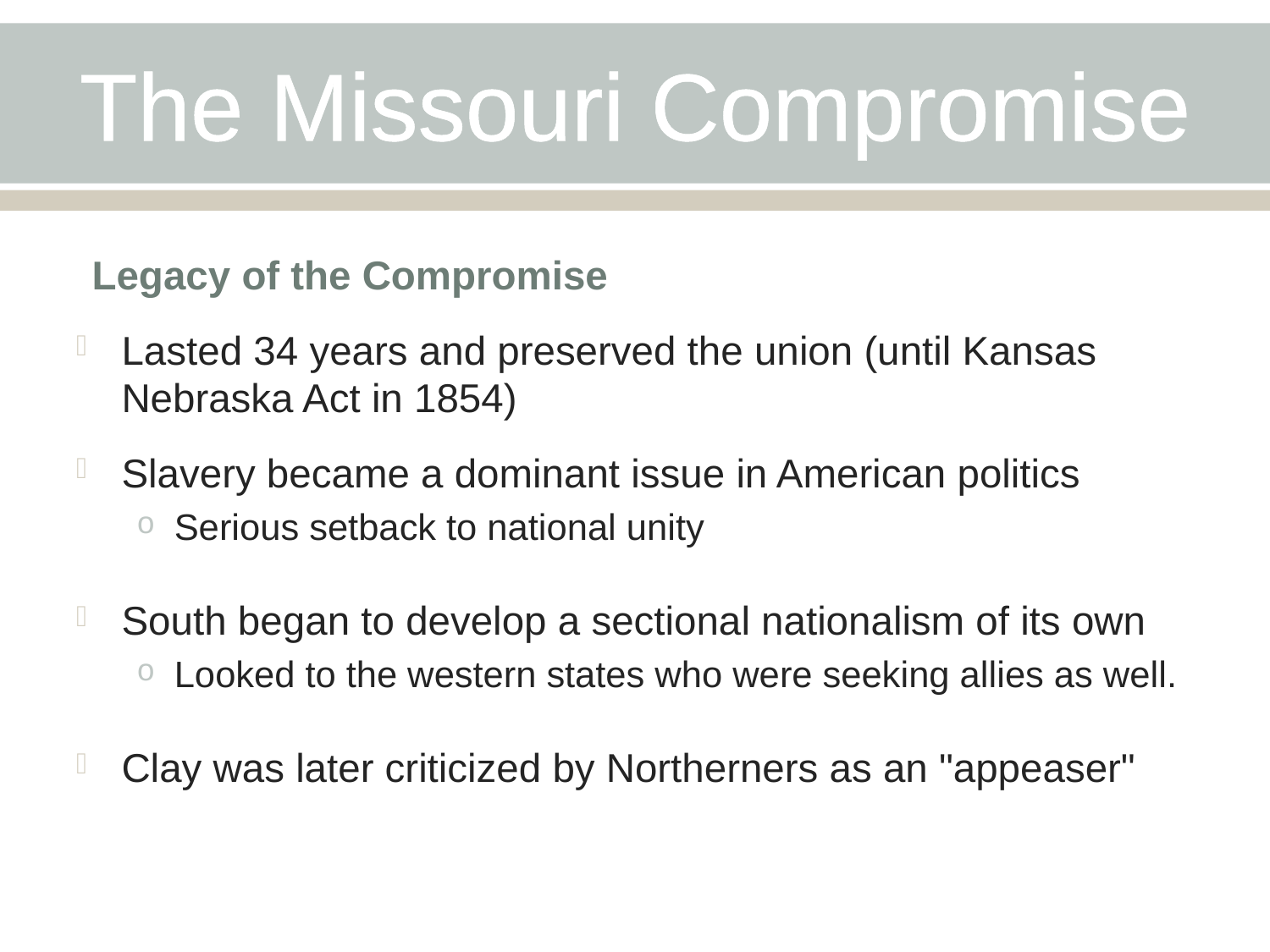

# The Missouri Compromise
Legacy of the Compromise

Lasted 34 years and preserved the union (until Kansas Nebraska Act in 1854)

Slavery became a dominant issue in American politics
Serious setback to national unity

South began to develop a sectional nationalism of its own
Looked to the western states who were seeking allies as well.

Clay was later criticized by Northerners as an "appeaser"